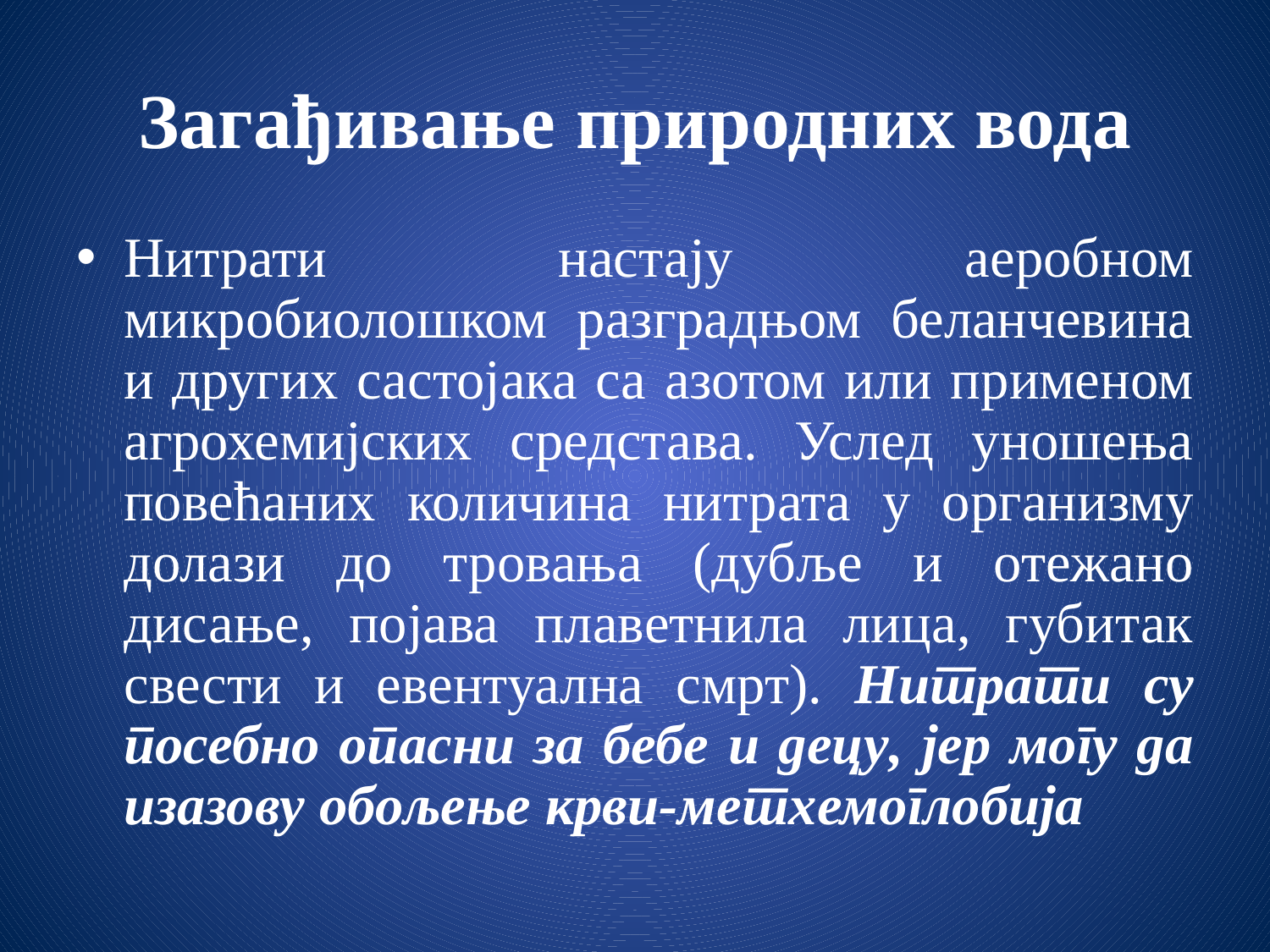

# Загађивање природних вода
Нитрати настају аеробном микробиолошком разградњом беланчевина и других састојака са азотом или применом агрохемијских средстава. Услед уношења повећаних количина нитрата у организму долази до тровања (дубље и отежано дисање, појава плаветнила лица, губитак свести и евентуална смрт). Нитрати су посебно опасни за бебе и децу, јер могу да изазову обољење крви-метхемоглобија